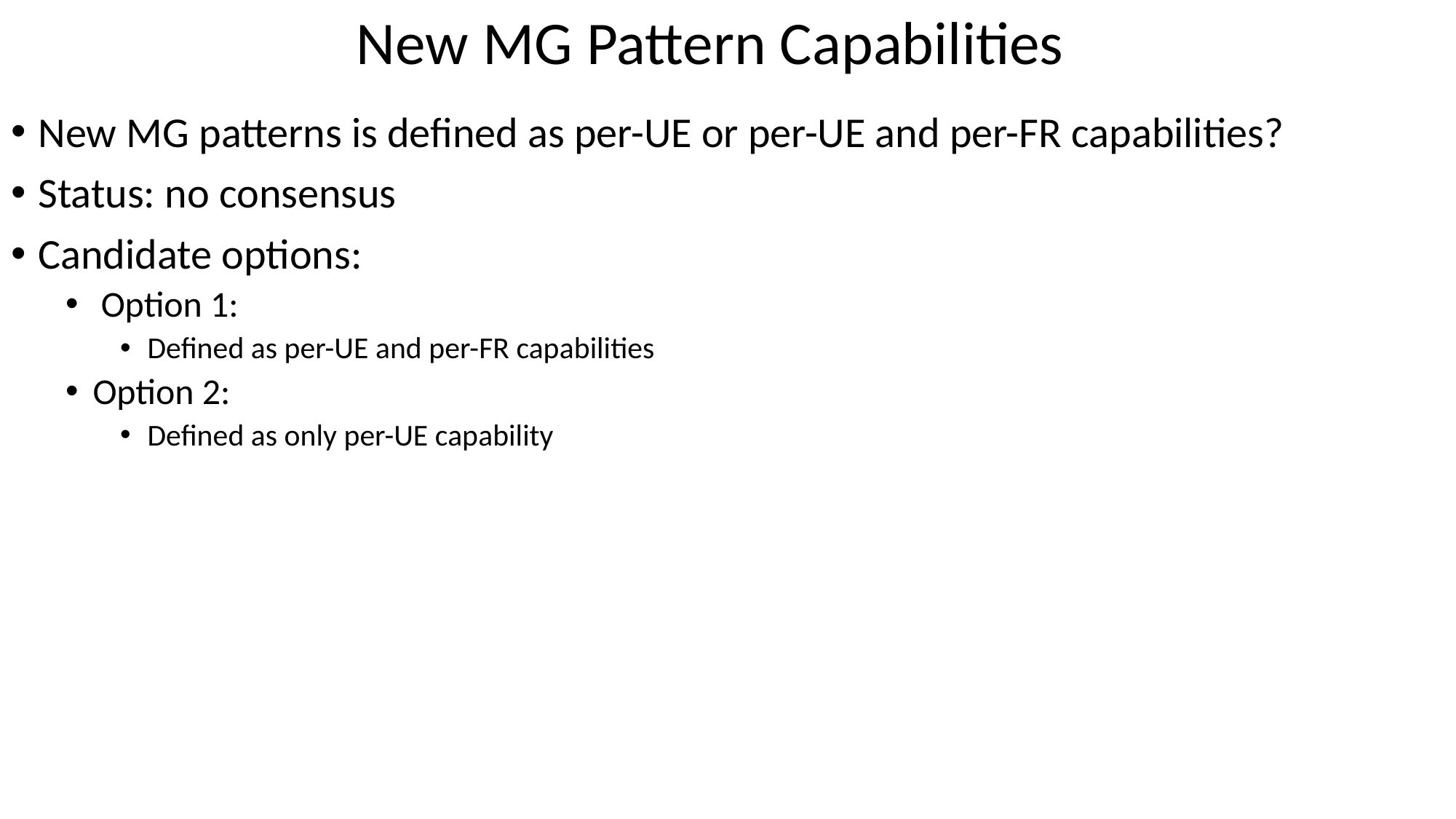

# New MG Pattern Capabilities
New MG patterns is defined as per-UE or per-UE and per-FR capabilities?
Status: no consensus
Candidate options:
 Option 1:
Defined as per-UE and per-FR capabilities
Option 2:
Defined as only per-UE capability